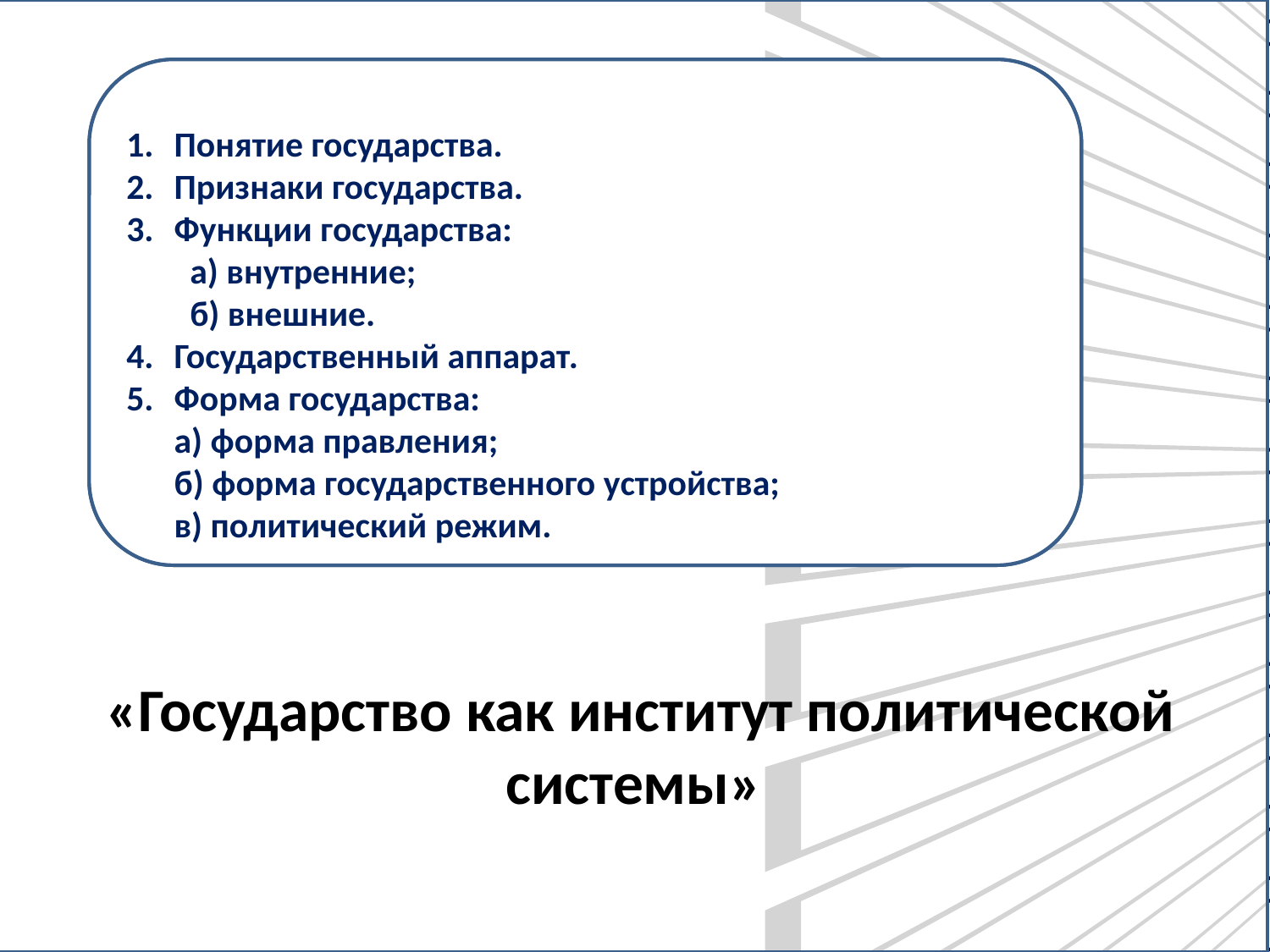

Понятие государства.
Признаки государства.
Функции государства:
а) внутренние;
б) внешние.
Государственный аппарат.
Форма государства:
	а) форма правления;
	б) форма государственного устройства;
	в) политический режим.
	Вам поручено подготовить развёрнутый ответ. Составьте план, в соответствии с которым вы будете освещать предложенную тему.
	План должен содержать не менее трёх пунктов, из которых два или более детализированы в подпунктах.
# «Государство как институт политической системы»